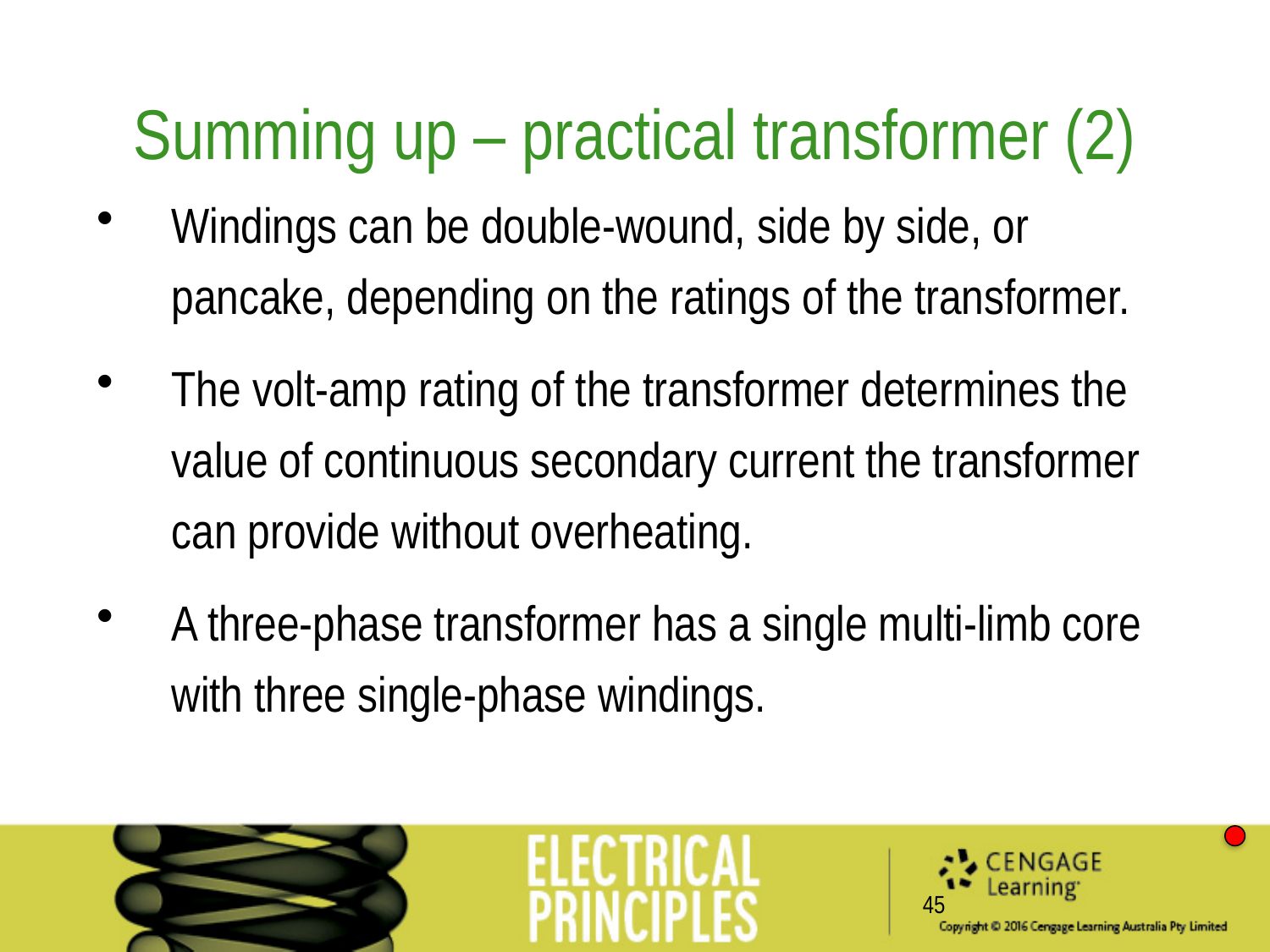

Summing up – practical transformer (2)

Windings can be double-wound, side by side, or pancake, depending on the ratings of the transformer.
The volt-amp rating of the transformer determines the value of continuous secondary current the transformer can provide without overheating.
A three-phase transformer has a single multi-limb core with three single-phase windings.

45